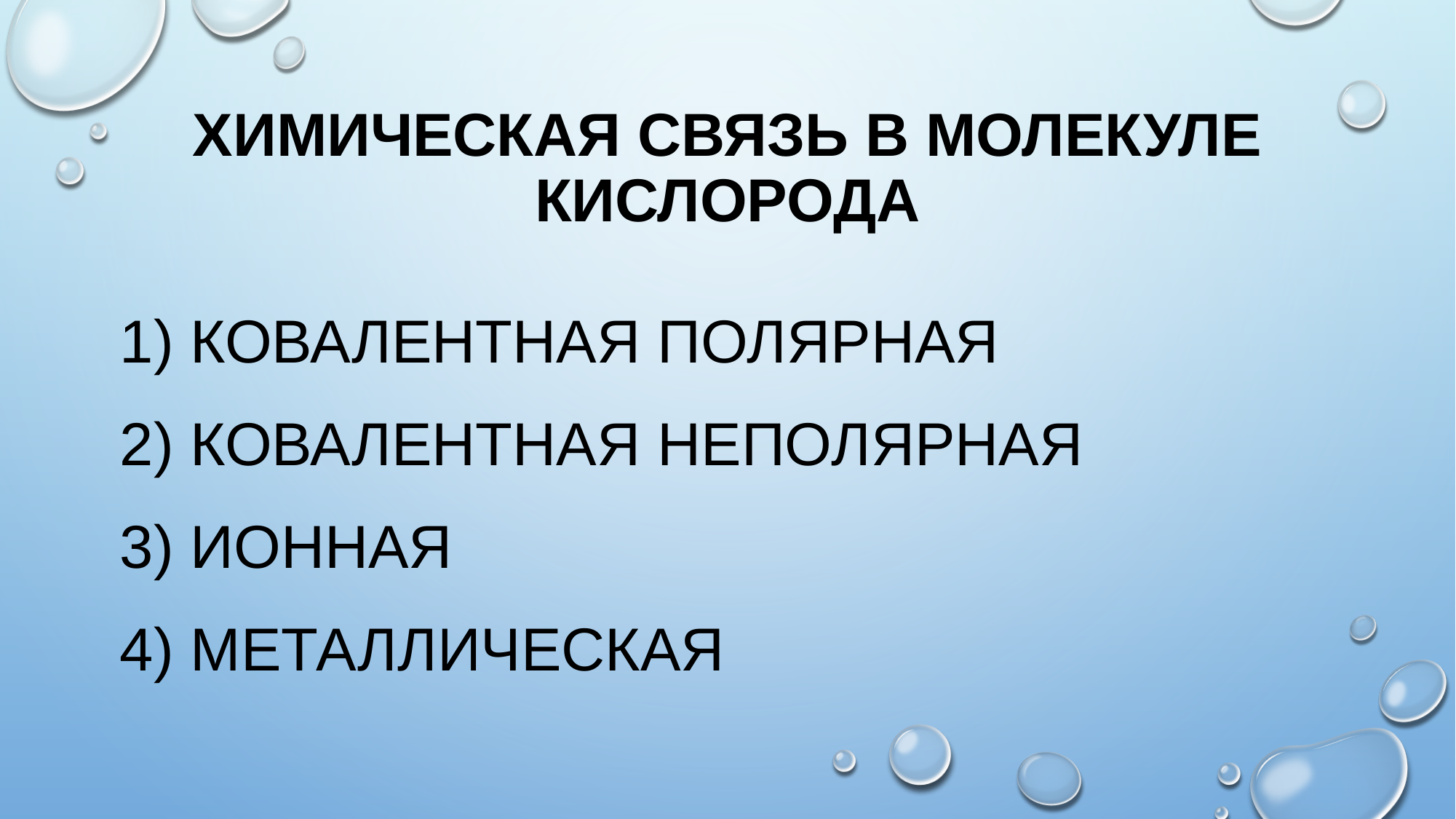

# Химическая связь в молекуле кислорода
1) ковалентная полярная
2) ковалентная неполярная
3) ионная
4) металлическая